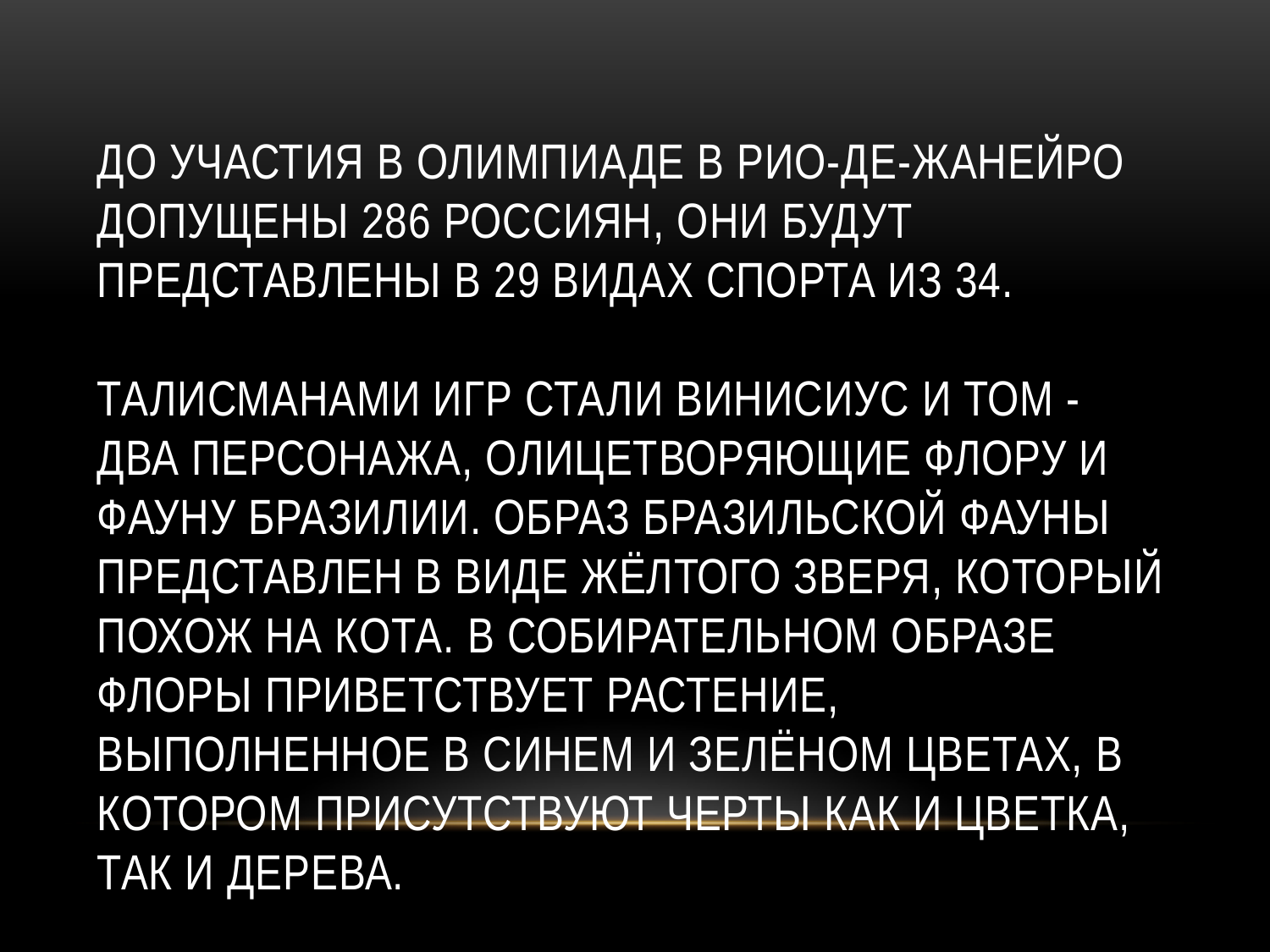

# До участия в Олимпиаде в Рио-де-Жанейро допущены 286 россиян, они будут представлены в 29 видах спорта из 34. Талисманами Игр стали Винисиус и Том - два персонажа, олицетворяющие флору и фауну Бразилии. Образ бразильской фауны представлен в виде жёлтого зверя, который похож на кота. В собирательном образе флоры приветствует растение, выполненное в синем и зелёном цветах, в котором присутствуют черты как и цветка, так и дерева.